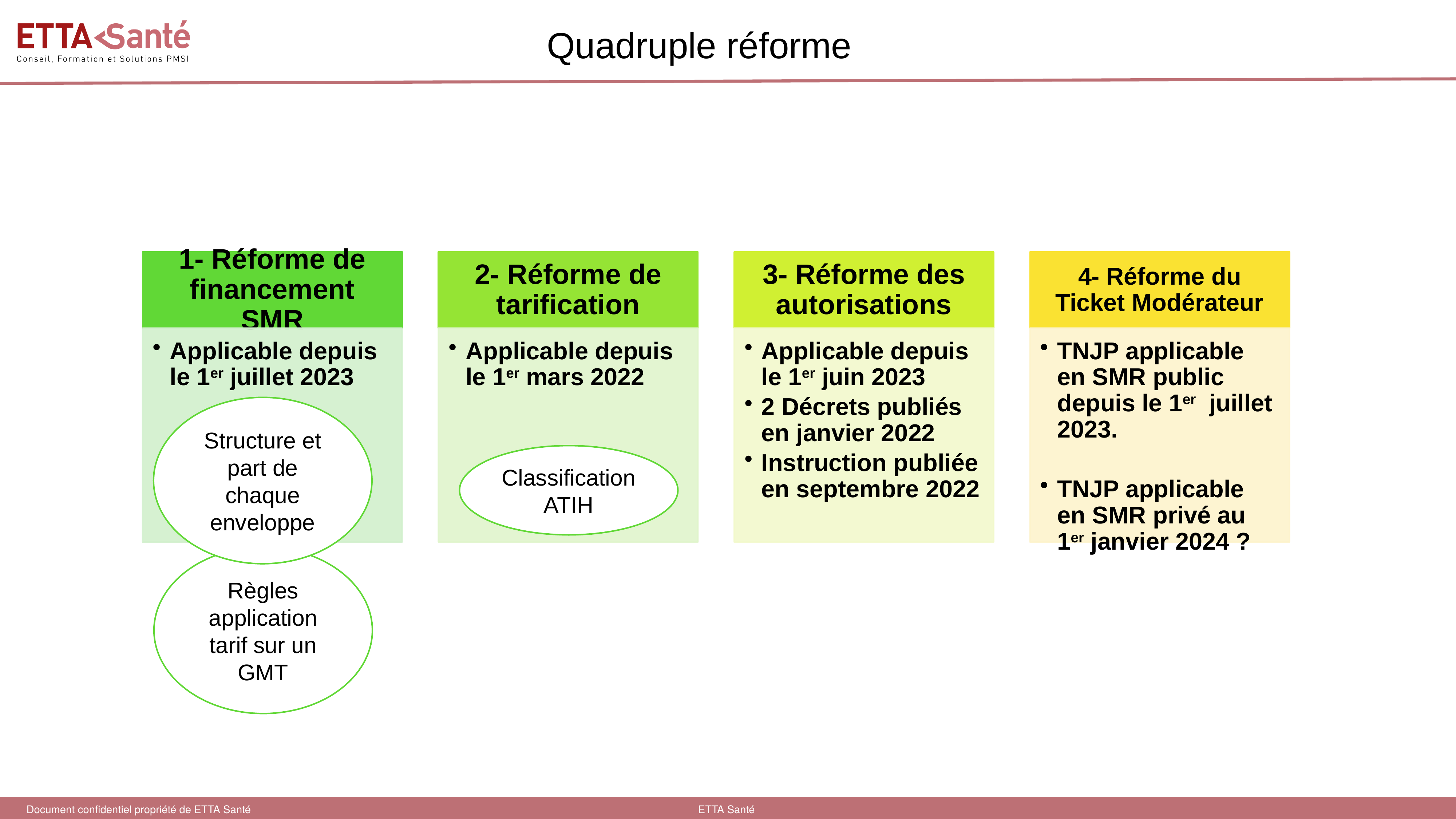

# Quadruple réforme

1- Réforme de financement SMR
Applicable depuis le 1er juillet 2023
2- Réforme de tarification
Applicable depuis le 1er mars 2022
3- Réforme des autorisations
Applicable depuis le 1er juin 2023
2 Décrets publiés en janvier 2022
Instruction publiée en septembre 2022
4- Réforme du Ticket Modérateur
TNJP applicable en SMR public depuis le 1er  juillet 2023.

TNJP applicable en SMR privé au 1er janvier 2024 ?
Structure et part de chaque enveloppe
Classification ATIH
Règles application tarif sur un GMT